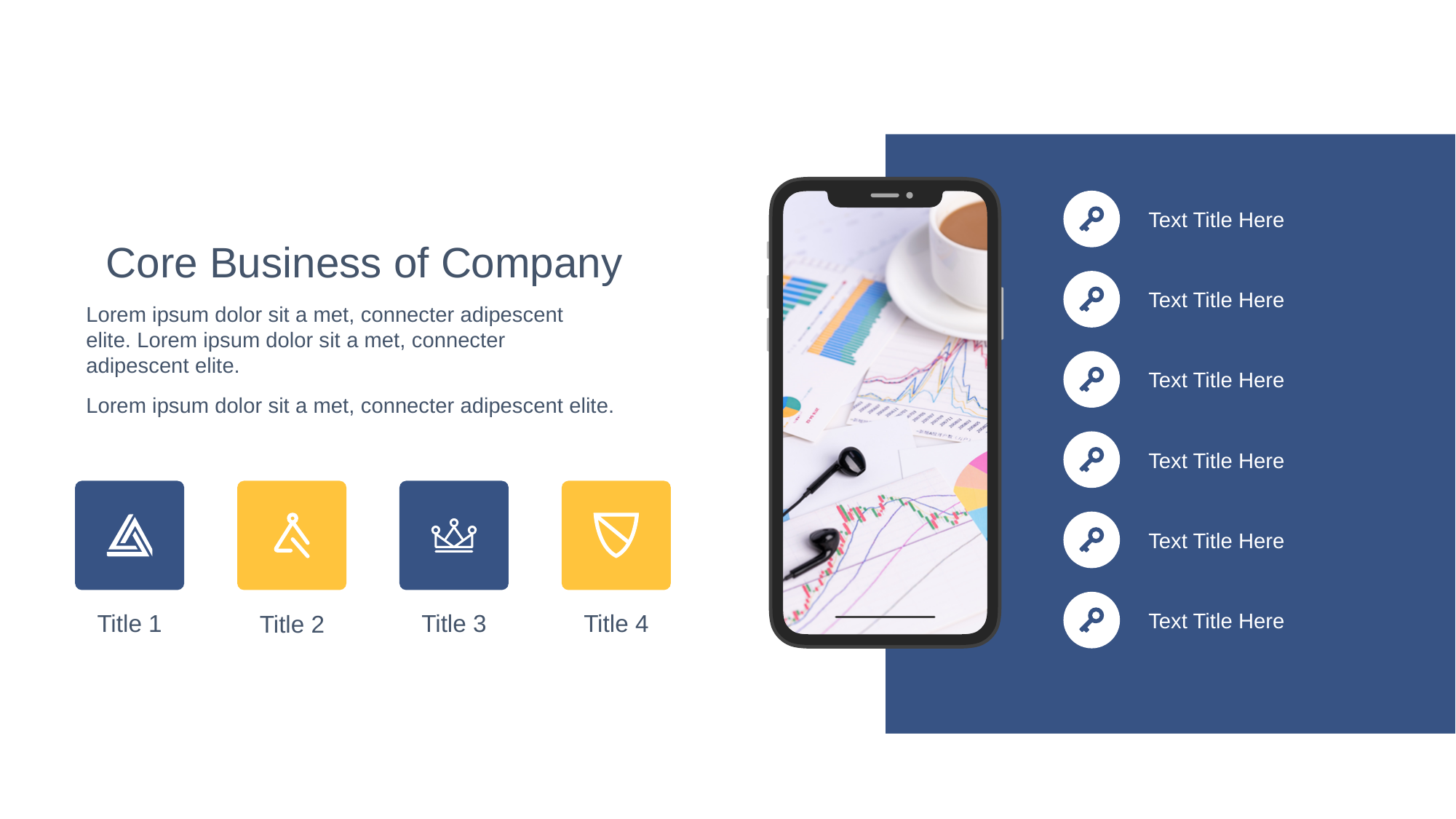

Text Title Here

Text Title Here

Text Title Here

Text Title Here

Text Title Here

Text Title Here
Core Business of Company
Lorem ipsum dolor sit a met, connecter adipescent elite. Lorem ipsum dolor sit a met, connecter adipescent elite.
Lorem ipsum dolor sit a met, connecter adipescent elite.

Title 1
Title 3
Title 4
Title 2